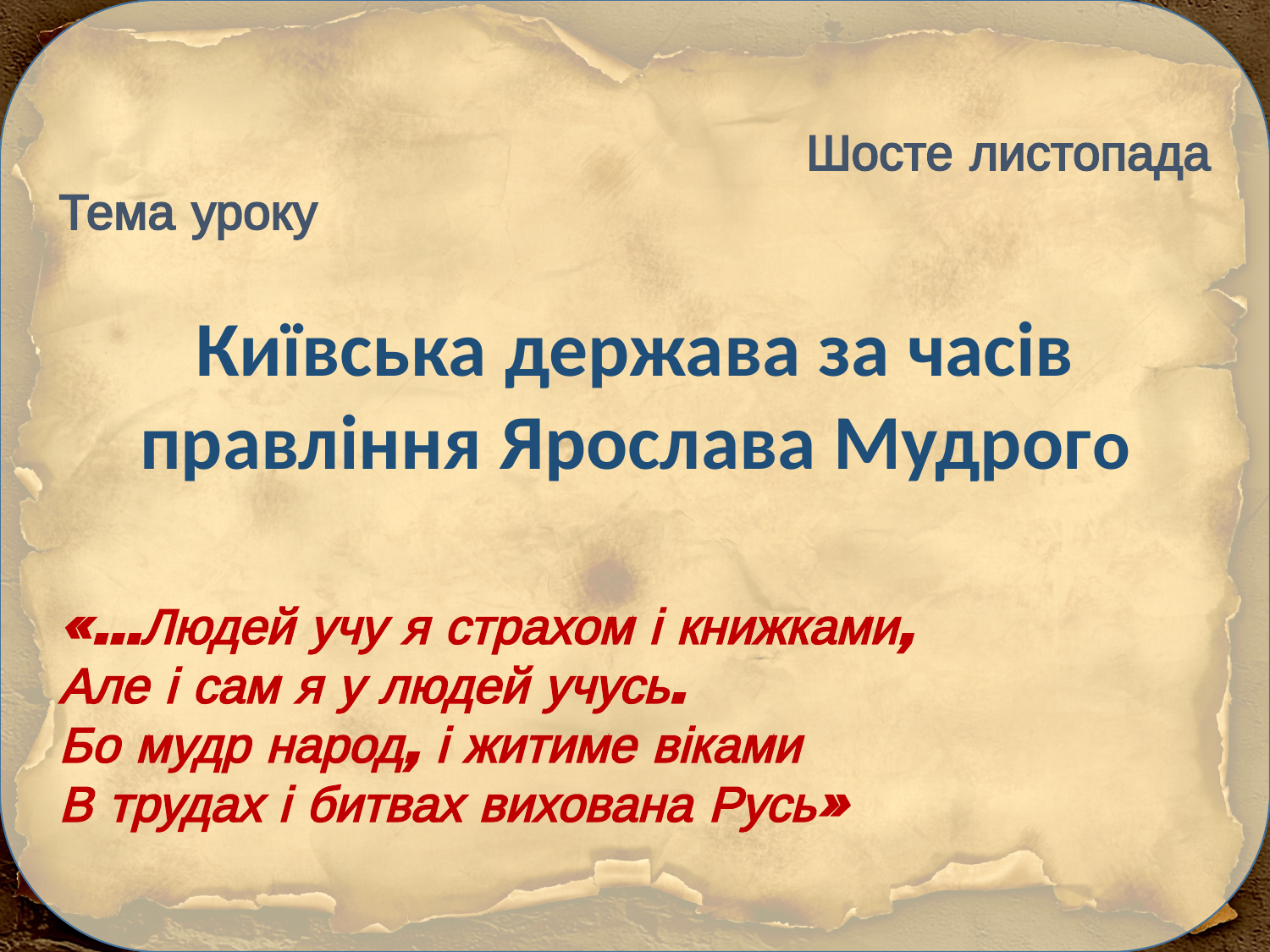

Шосте листопада
Тема уроку

Київська держава за часів правління Ярослава Мудрого

«…Людей учу я страхом і книжками,
Але і сам я у людей учусь.
Бо мудр народ, і житиме віками
В трудах і битвах вихована Русь»